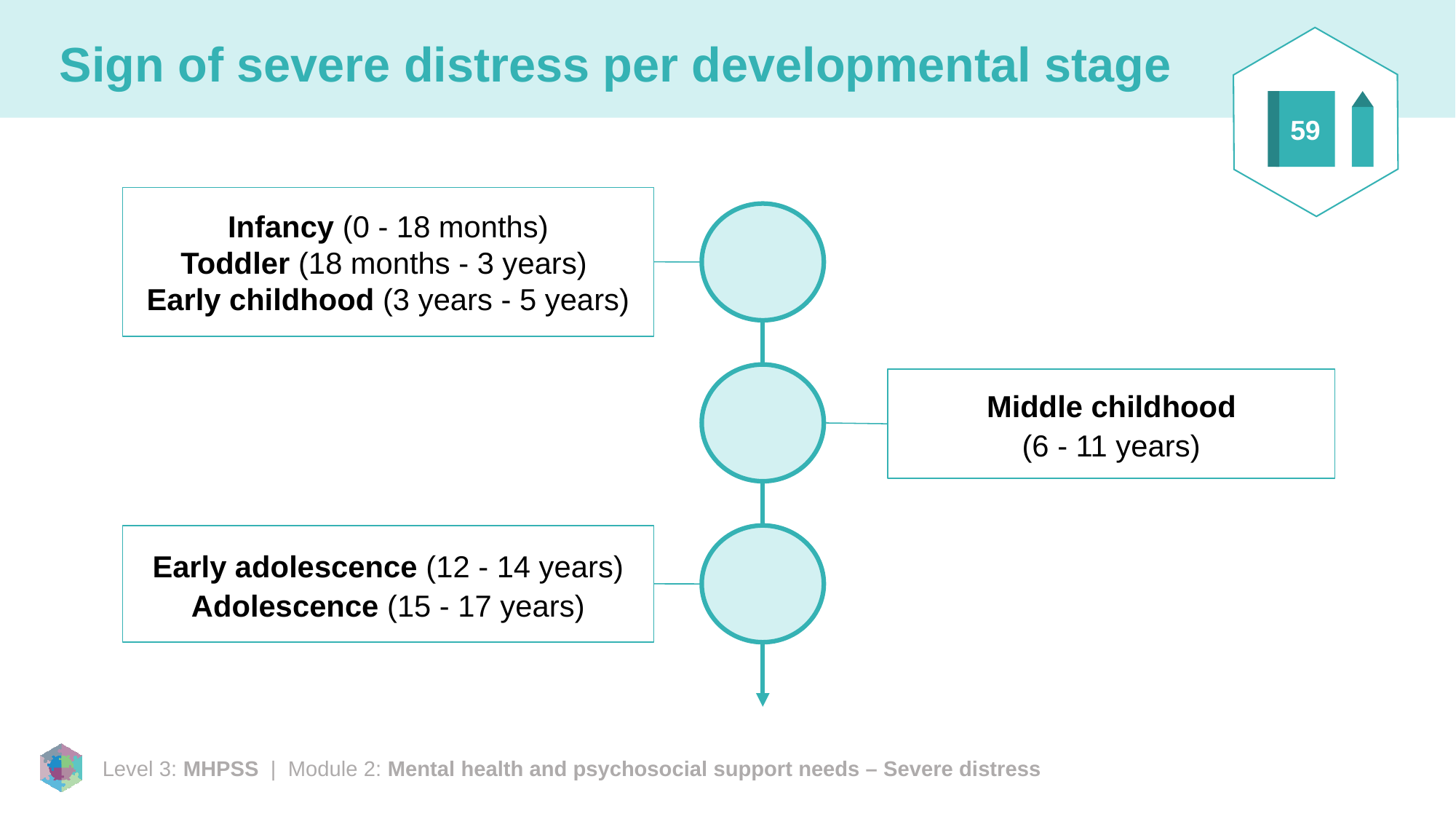

59

# Sign of severe distress per developmental stage
Infancy (0 - 18 months)
Toddler (18 months - 3 years)
Early childhood (3 years - 5 years)

Middle childhood
(6 - 11 years)
Early adolescence (12 - 14 years)
Adolescence (15 - 17 years)